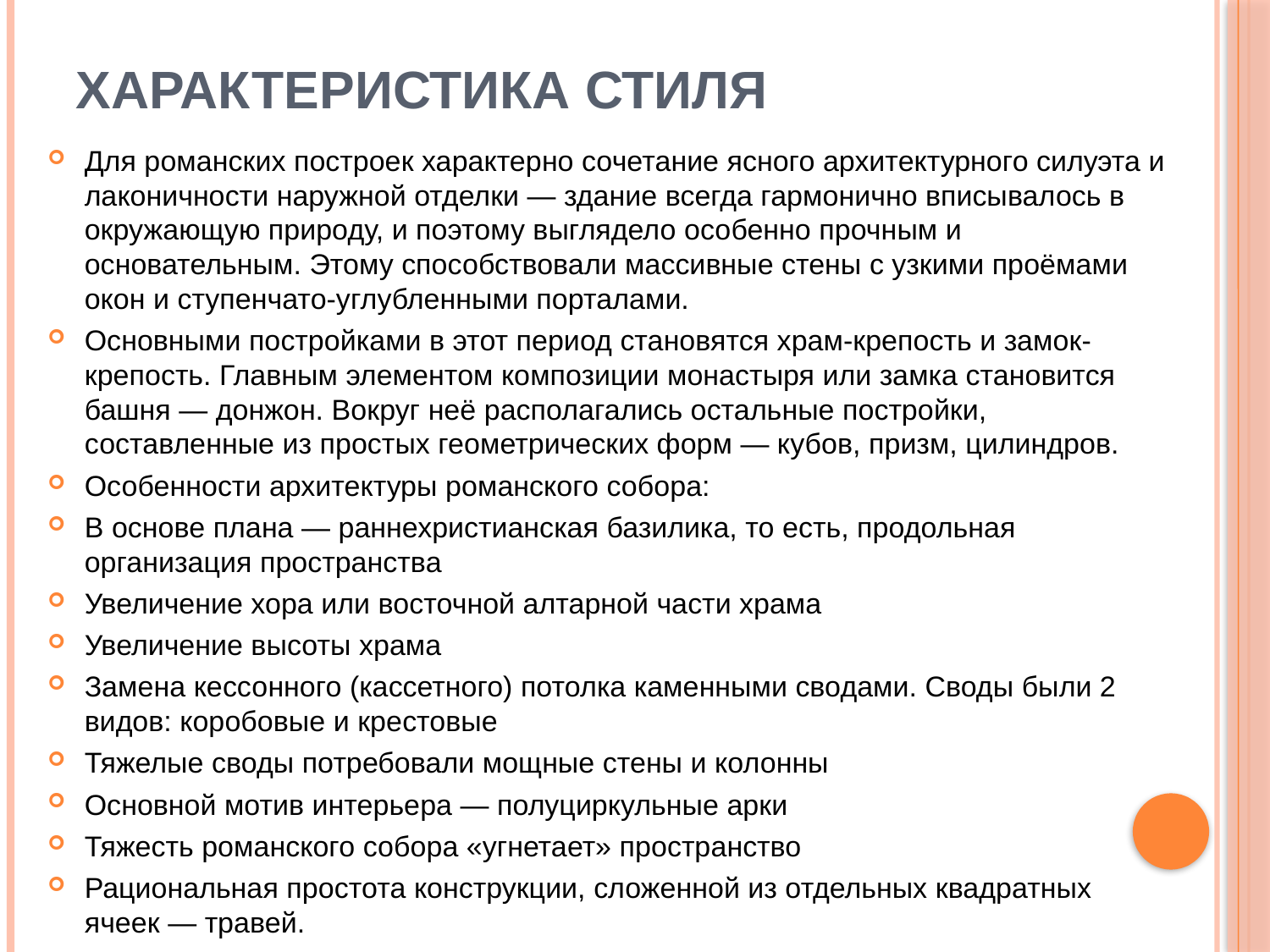

# Характеристика стиля
Для романских построек характерно сочетание ясного архитектурного силуэта и лаконичности наружной отделки — здание всегда гармонично вписывалось в окружающую природу, и поэтому выглядело особенно прочным и основательным. Этому способствовали массивные стены с узкими проёмами окон и ступенчато-углубленными порталами.
Основными постройками в этот период становятся храм-крепость и замок-крепость. Главным элементом композиции монастыря или замка становится башня — донжон. Вокруг неё располагались остальные постройки, составленные из простых геометрических форм — кубов, призм, цилиндров.
Особенности архитектуры романского собора:
В основе плана — раннехристианская базилика, то есть, продольная организация пространства
Увеличение хора или восточной алтарной части храма
Увеличение высоты храма
Замена кессонного (кассетного) потолка каменными сводами. Своды были 2 видов: коробовые и крестовые
Тяжелые своды потребовали мощные стены и колонны
Основной мотив интерьера — полуциркульные арки
Тяжесть романского собора «угнетает» пространство
Рациональная простота конструкции, сложенной из отдельных квадратных ячеек — травей.